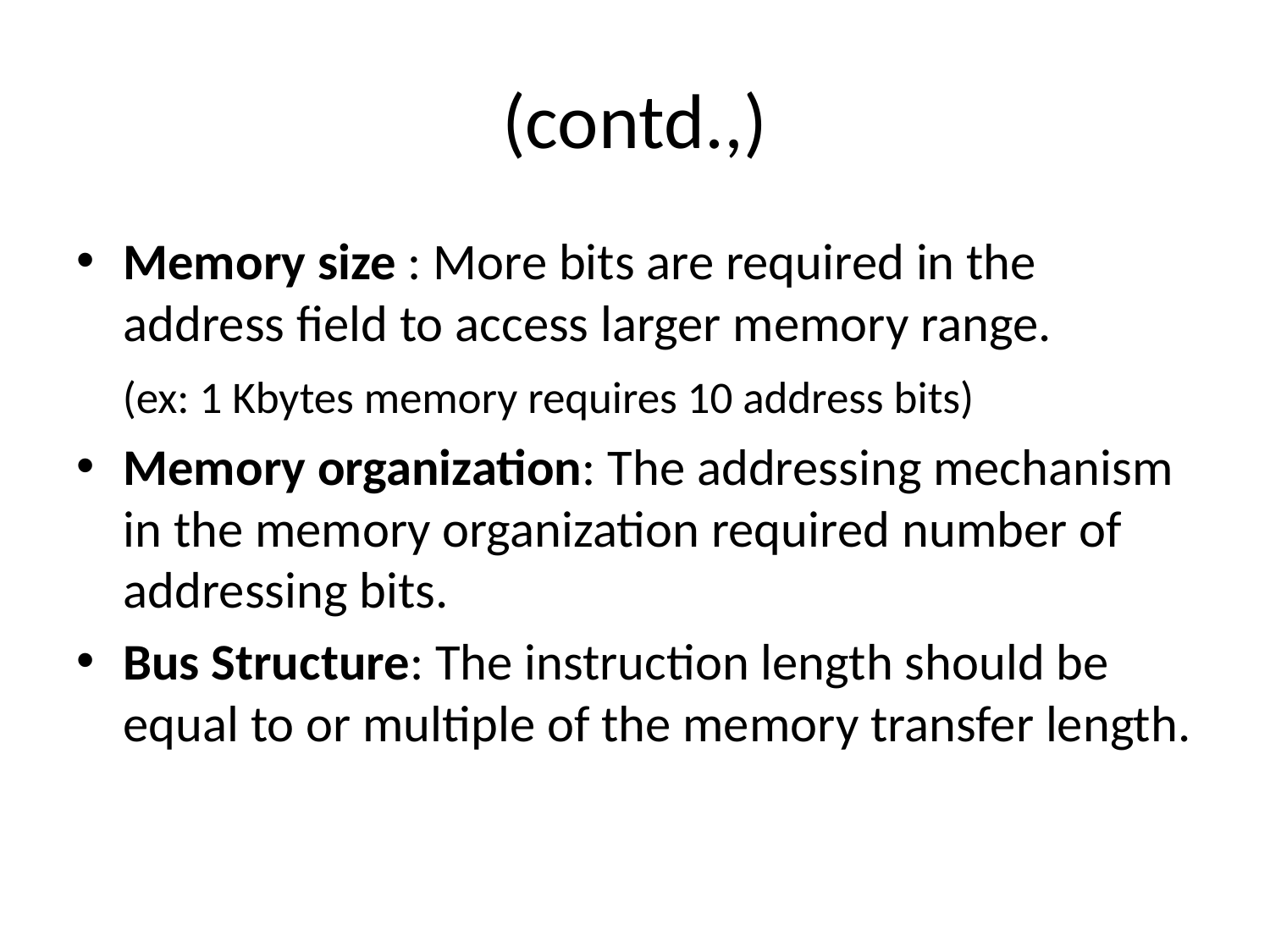

# (contd.,)
Memory size : More bits are required in the address field to access larger memory range.
    (ex: 1 Kbytes memory requires 10 address bits)
Memory organization: The addressing mechanism in the memory organization required number of addressing bits.
Bus Structure: The instruction length should be equal to or multiple of the memory transfer length.